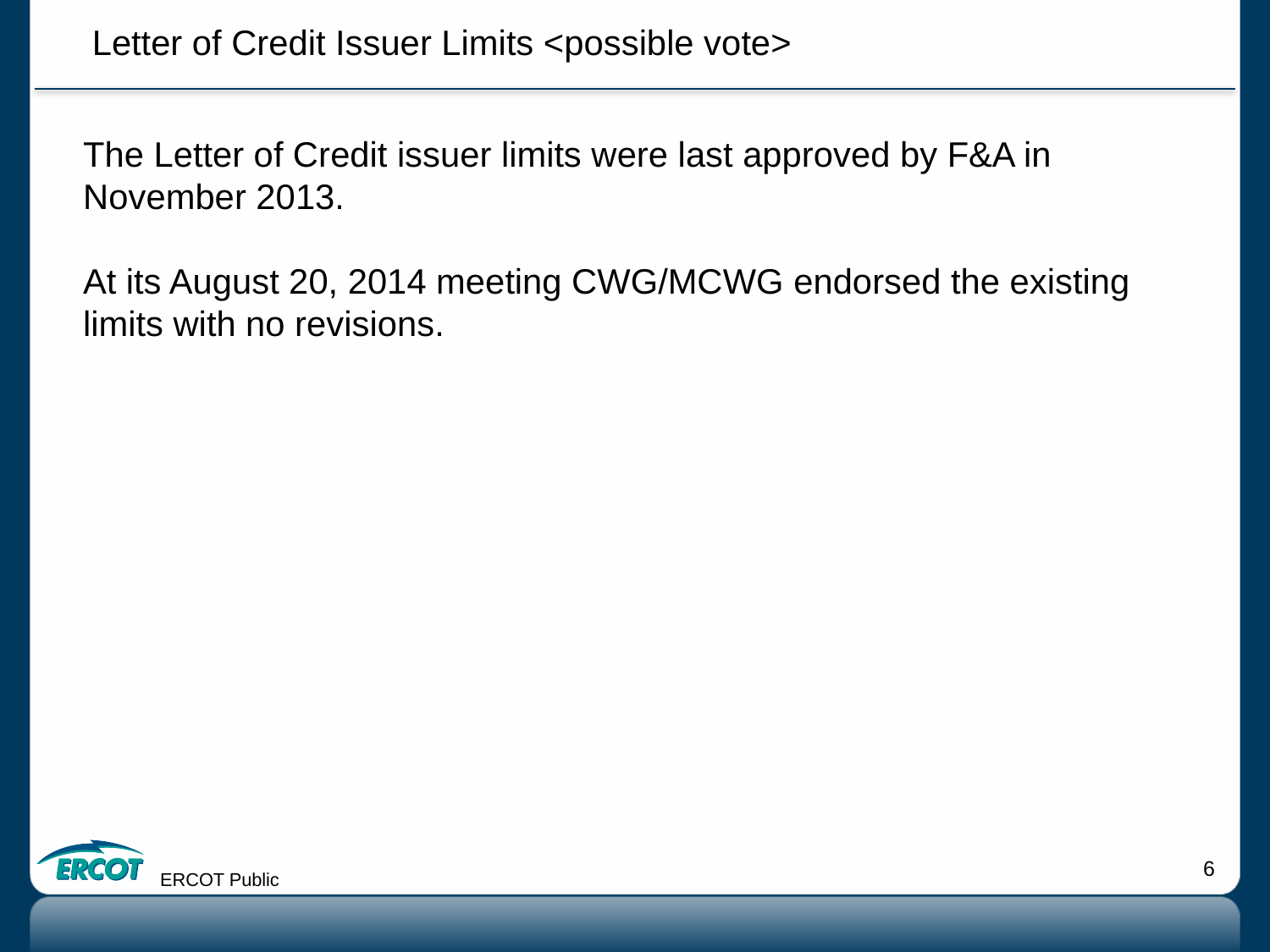

Letter of Credit Issuer Limits <possible vote>
The Letter of Credit issuer limits were last approved by F&A in November 2013.

At its August 20, 2014 meeting CWG/MCWG endorsed the existing limits with no revisions.

ERCOT Public